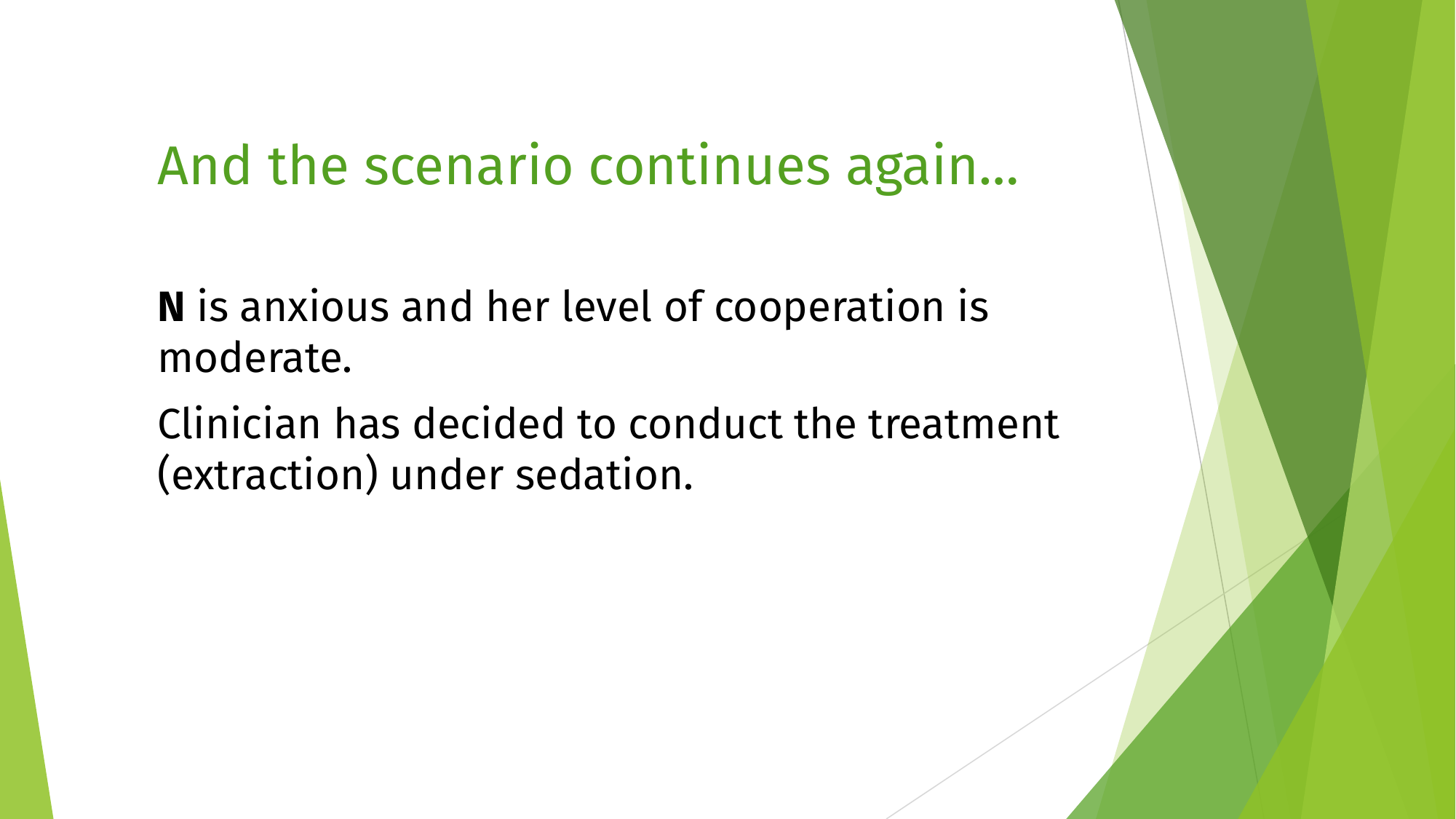

# And the scenario continues again…
N is anxious and her level of cooperation is moderate.
Clinician has decided to conduct the treatment (extraction) under sedation.